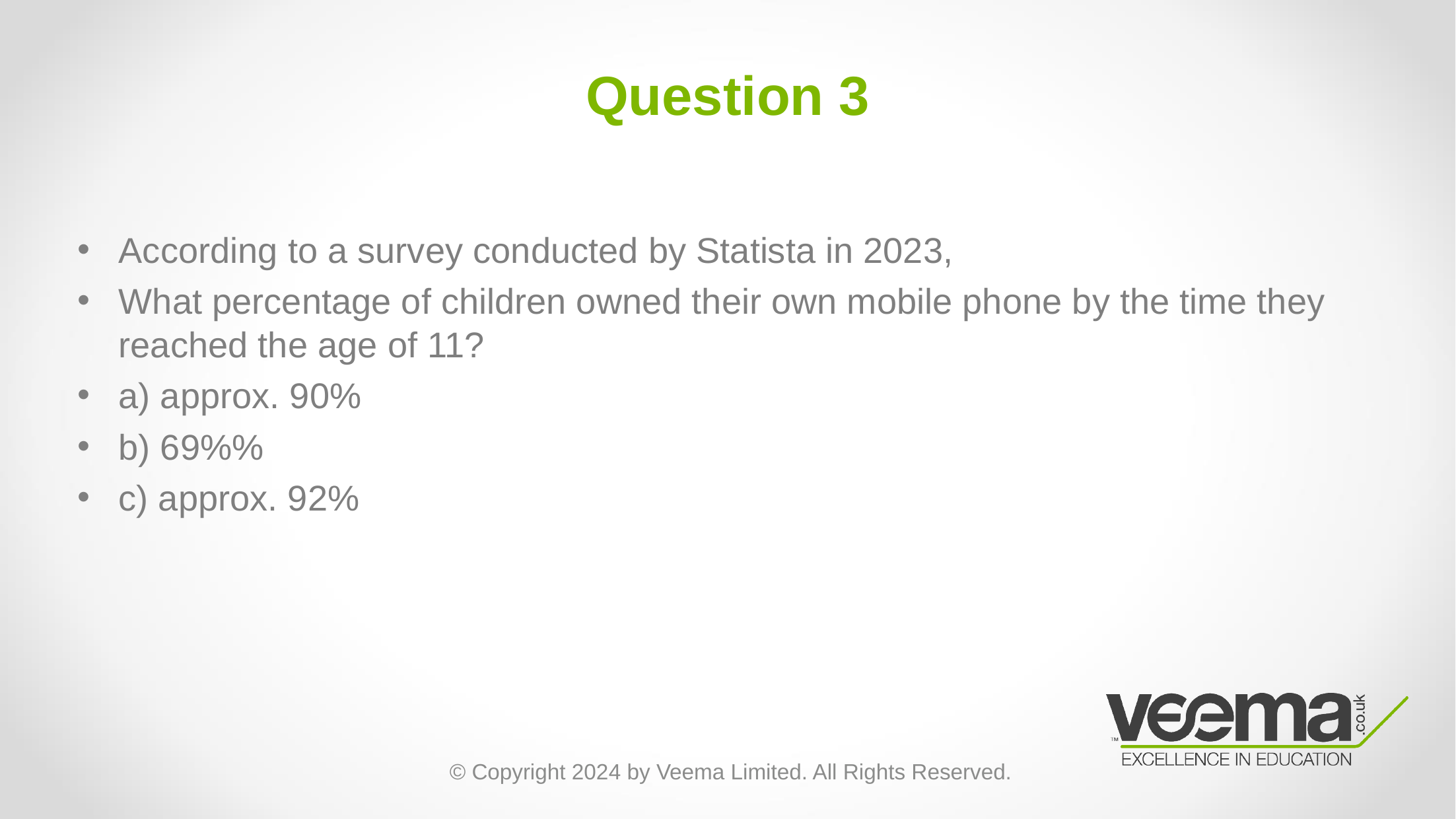

# Question 3
According to a survey conducted by Statista in 2023,
What percentage of children owned their own mobile phone by the time they reached the age of 11?
a) approx. 90%
b) 69%%
c) approx. 92%